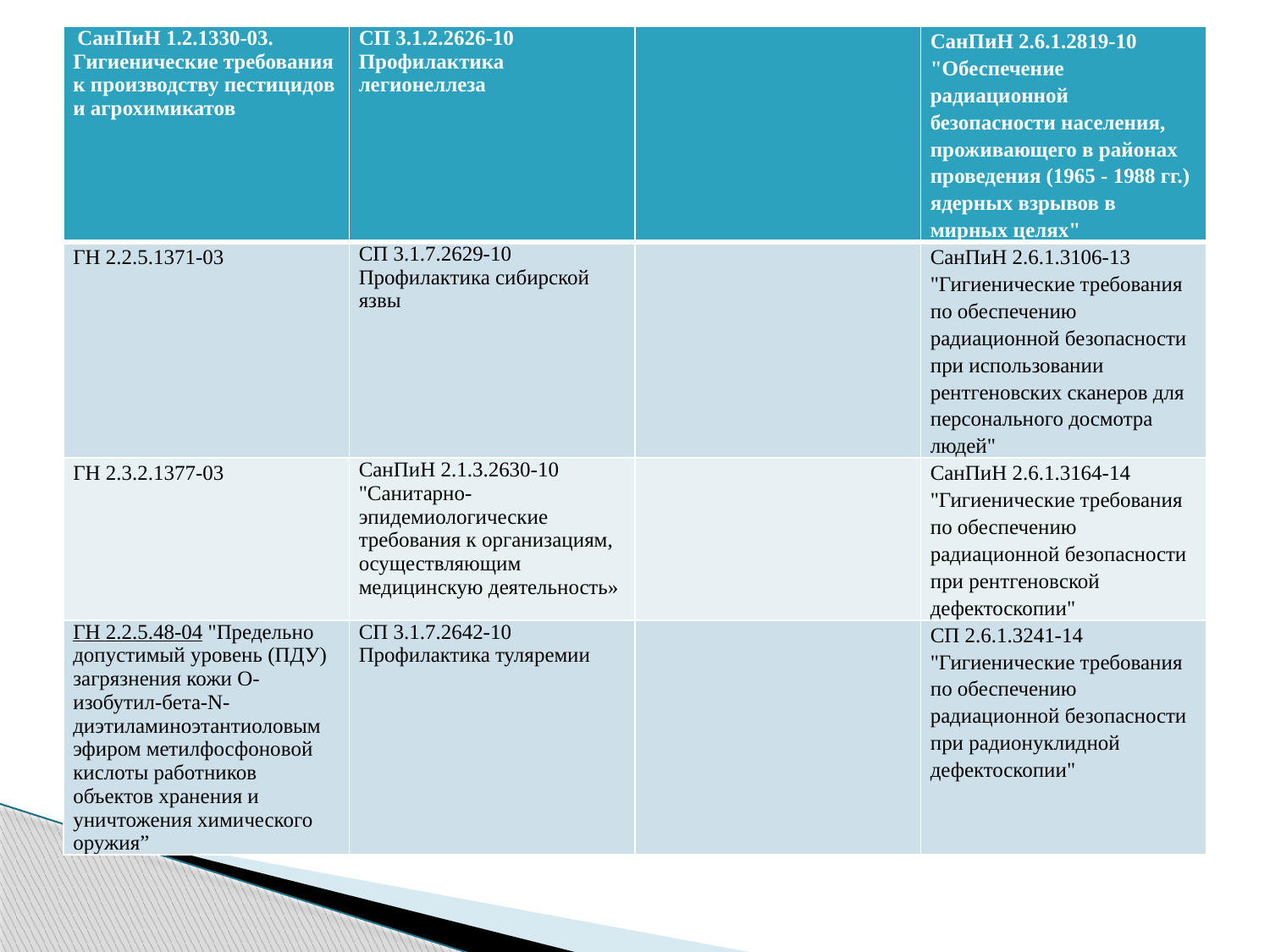

| СанПиН 1.2.1330-03. Гигиенические требования к производству пестицидов и агрохимикатов | СП 3.1.2.2626-10 Профилактика легионеллеза |  | СанПиН 2.6.1.2819-10 "Обеспечение радиационной безопасности населения, проживающего в районах проведения (1965 - 1988 гг.) ядерных взрывов в мирных целях" |
| --- | --- | --- | --- |
| ГН 2.2.5.1371-03 | СП 3.1.7.2629-10 Профилактика сибирской язвы |  | СанПиН 2.6.1.3106-13 "Гигиенические требования по обеспечению радиационной безопасности при использовании рентгеновских сканеров для персонального досмотра людей" |
| ГН 2.3.2.1377-03 | СанПиН 2.1.3.2630-10 "Санитарно-эпидемиологические требования к организациям, осуществляющим медицинскую деятельность» |  | СанПиН 2.6.1.3164-14 "Гигиенические требования по обеспечению радиационной безопасности при рентгеновской дефектоскопии" |
| ГН 2.2.5.48-04 "Предельно допустимый уровень (ПДУ) загрязнения кожи O-изобутил-бета-N-диэтиламиноэтантиоловым эфиром метилфосфоновой кислоты работников объектов хранения и уничтожения химического оружия” | СП 3.1.7.2642-10 Профилактика туляремии |  | СП 2.6.1.3241-14 "Гигиенические требования по обеспечению радиационной безопасности при радионуклидной дефектоскопии" |